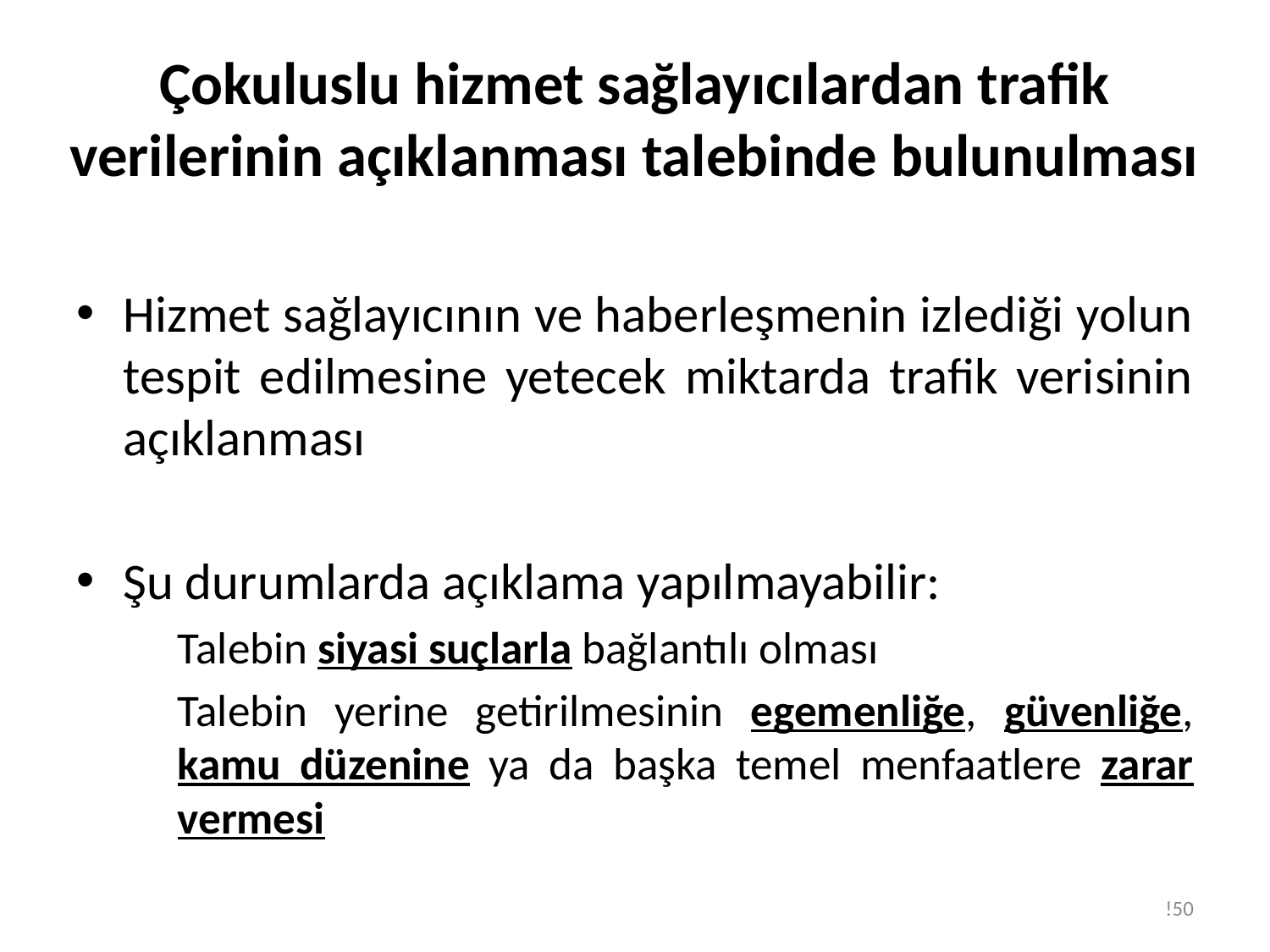

# Çokuluslu hizmet sağlayıcılardan trafik verilerinin açıklanması talebinde bulunulması
Hizmet sağlayıcının ve haberleşmenin izlediği yolun tespit edilmesine yetecek miktarda trafik verisinin açıklanması

Şu durumlarda açıklama yapılmayabilir:
Talebin siyasi suçlarla bağlantılı olması
Talebin yerine getirilmesinin egemenliğe, güvenliğe, kamu düzenine ya da başka temel menfaatlere zarar vermesi

!50